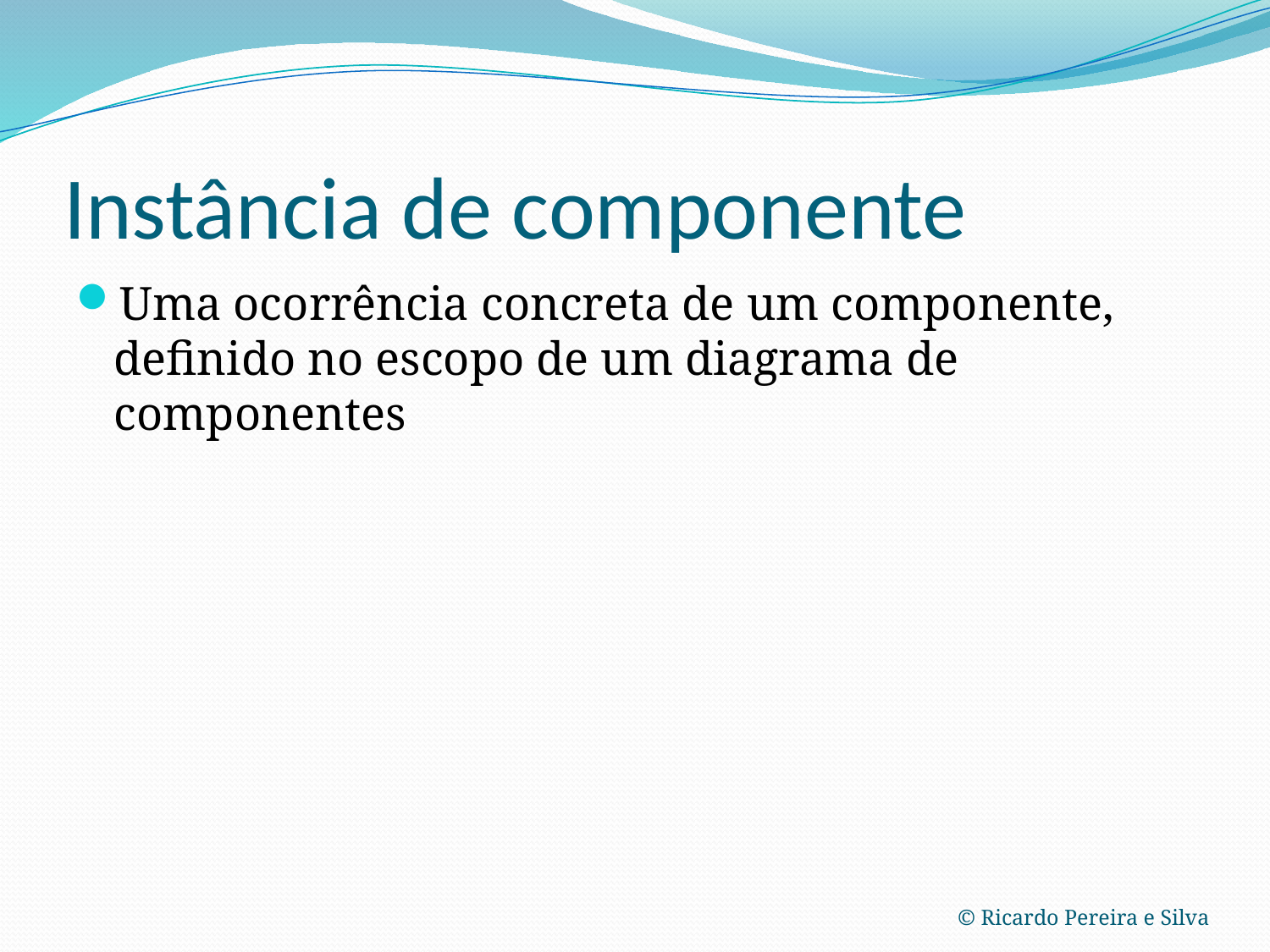

# Instância de componente
Uma ocorrência concreta de um componente, definido no escopo de um diagrama de componentes
© Ricardo Pereira e Silva